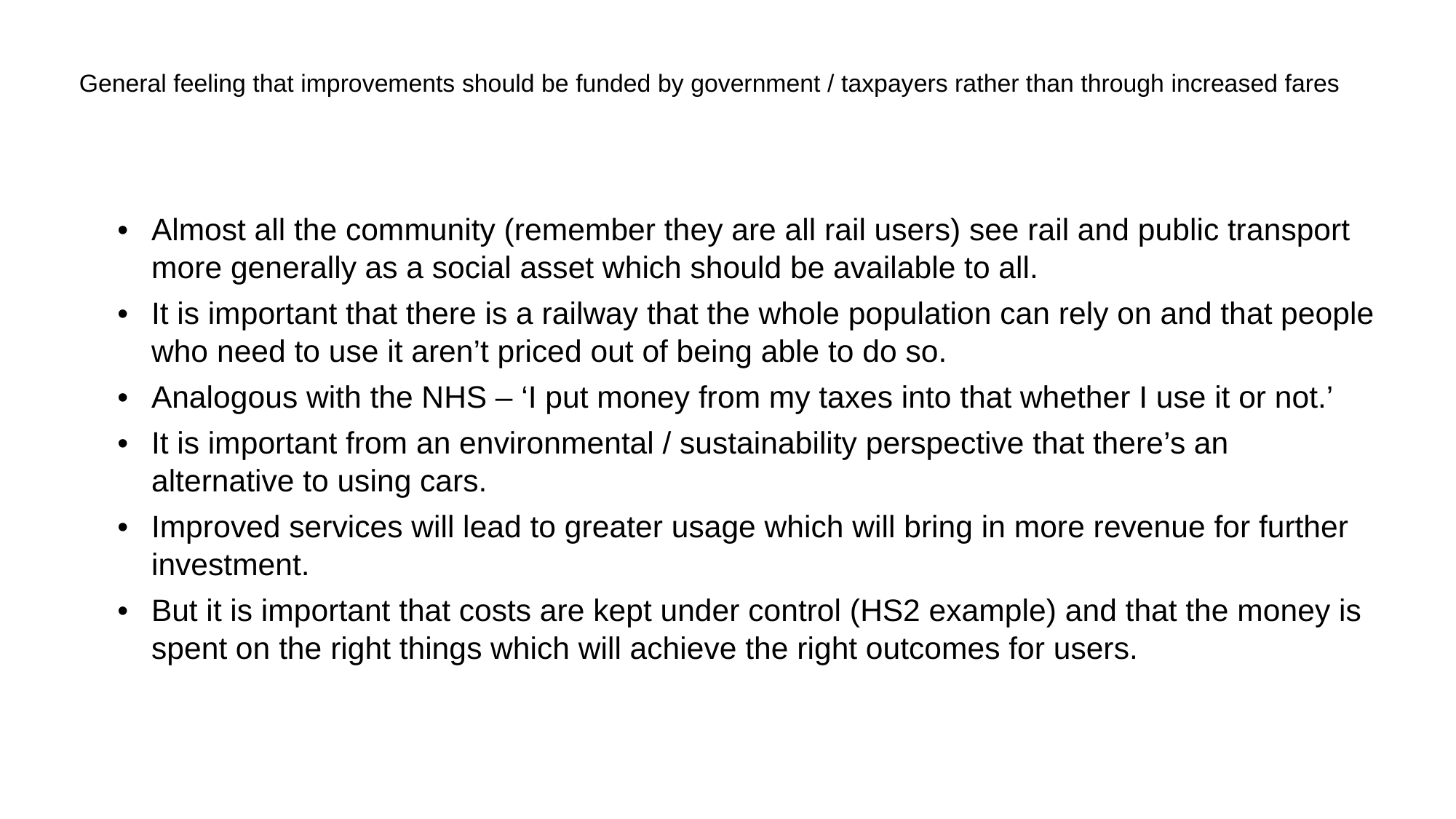

# General feeling that improvements should be funded by government / taxpayers rather than through increased fares
Almost all the community (remember they are all rail users) see rail and public transport more generally as a social asset which should be available to all.
It is important that there is a railway that the whole population can rely on and that people who need to use it aren’t priced out of being able to do so.
Analogous with the NHS – ‘I put money from my taxes into that whether I use it or not.’
It is important from an environmental / sustainability perspective that there’s an alternative to using cars.
Improved services will lead to greater usage which will bring in more revenue for further investment.
But it is important that costs are kept under control (HS2 example) and that the money is spent on the right things which will achieve the right outcomes for users.